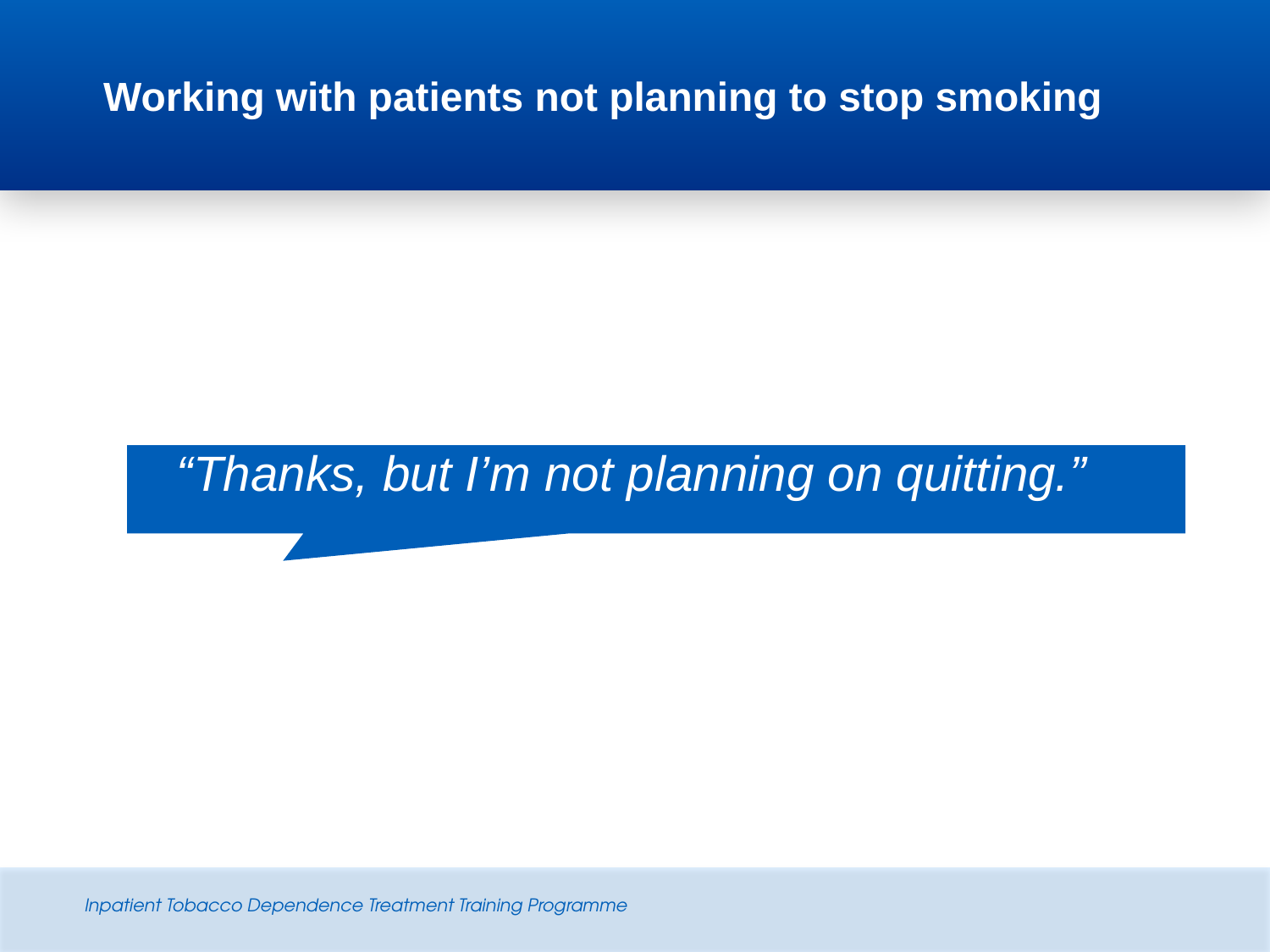

Working with patients not planning to stop smoking
“Thanks, but I’m not planning on quitting.”
Inpatient Tobacco Dependence Treatment Training Programme